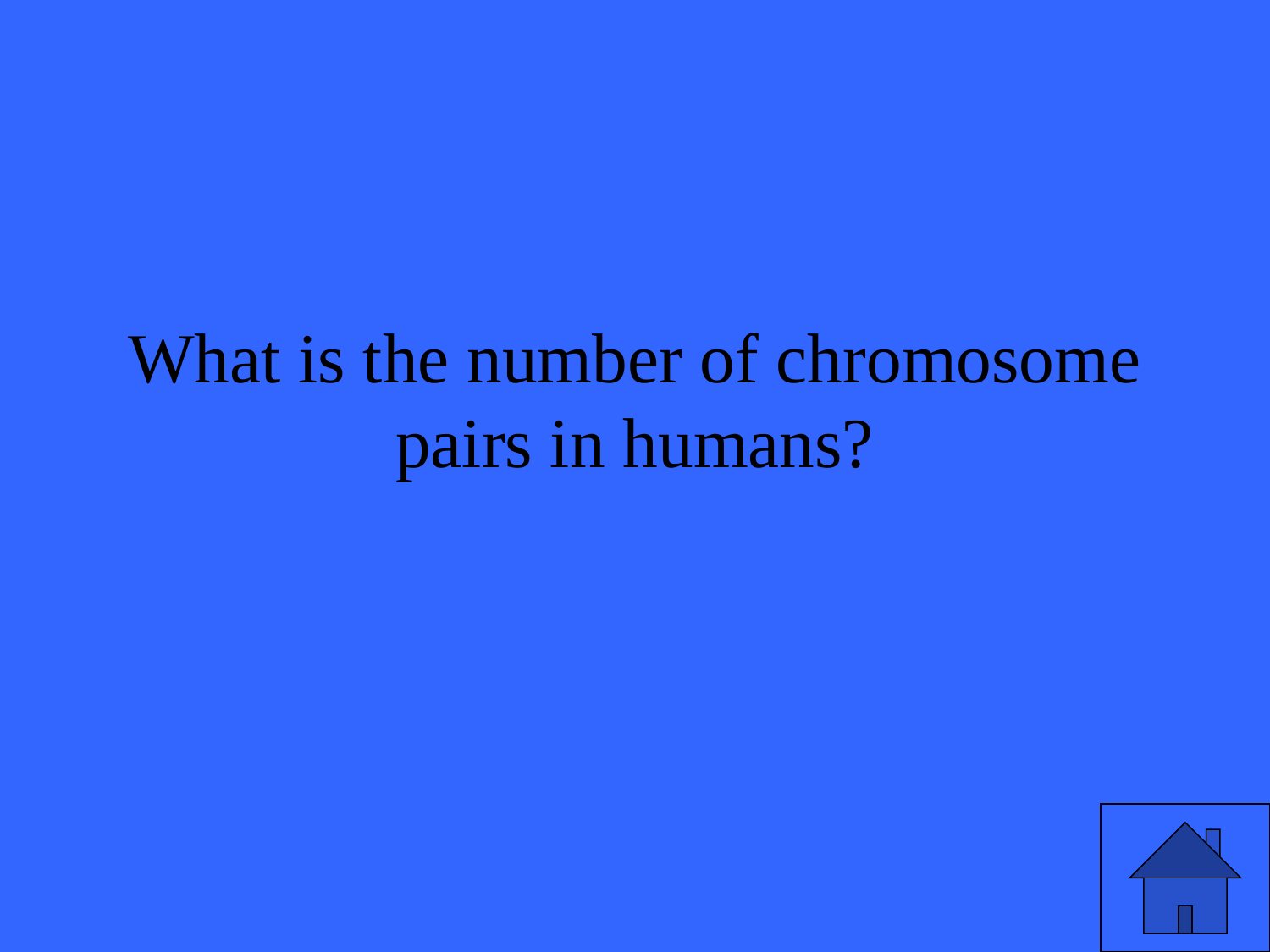

# What is the number of chromosome pairs in humans?